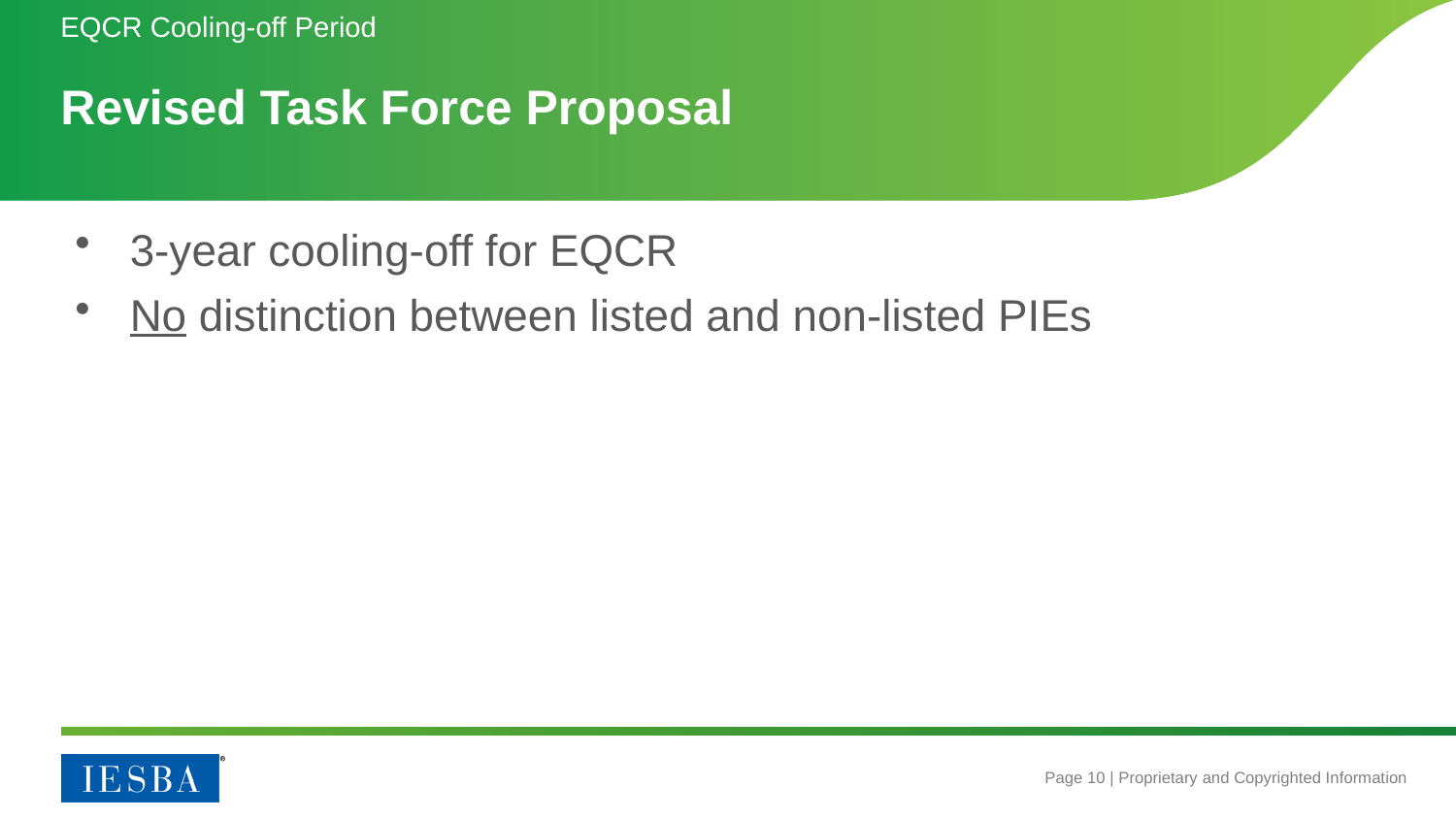

EQCR Cooling-off Period

# Revised Task Force Proposal
3-year cooling-off for EQCR
No distinction between listed and non-listed PIEs